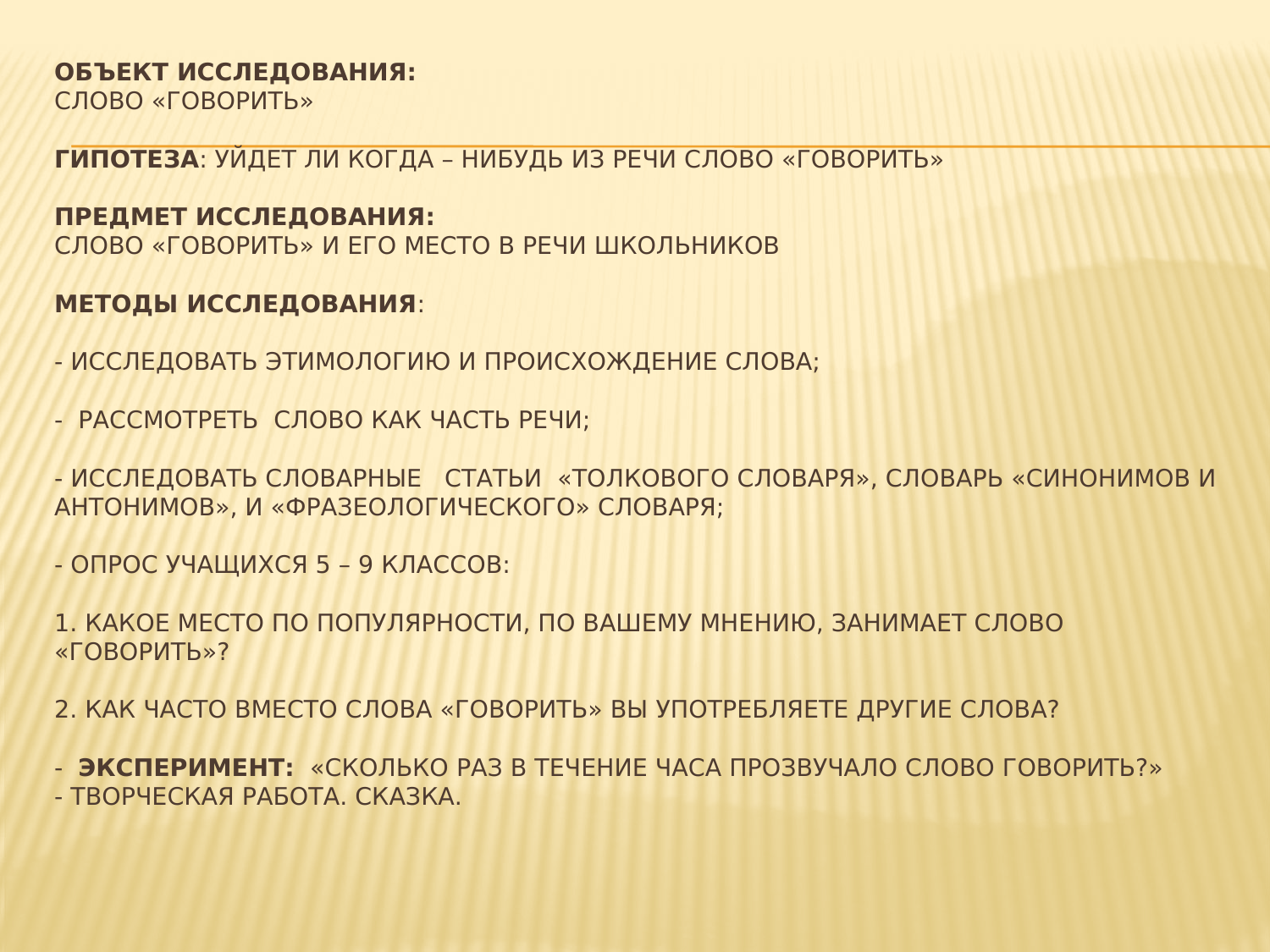

# объект исследования: Слово «говорить» Гипотеза: уйдет ли когда – нибудь из речи слово «говорить» предмет исследования: слово «говорить» и его место в речи школьников Методы исследования: - исследовать этимологию и происхождение слова; -  рассмотреть  слово как часть речи; - исследовать словарные   статьи  «Толкового словаря», словарь «Синонимов и Антонимов», и «Фразеологического» словаря; - опрос учащихся 5 – 9 классов: 1. Какое место по популярности, по вашему мнению, занимает слово «говорить»? 2. Как часто вместо слова «говорить» вы употребляете другие слова? -  эксперимент:  «Сколько раз в течение часа прозвучало слово говорить?» - ТВОРЧЕСКАЯ РАБОТА. СКАЗКА.